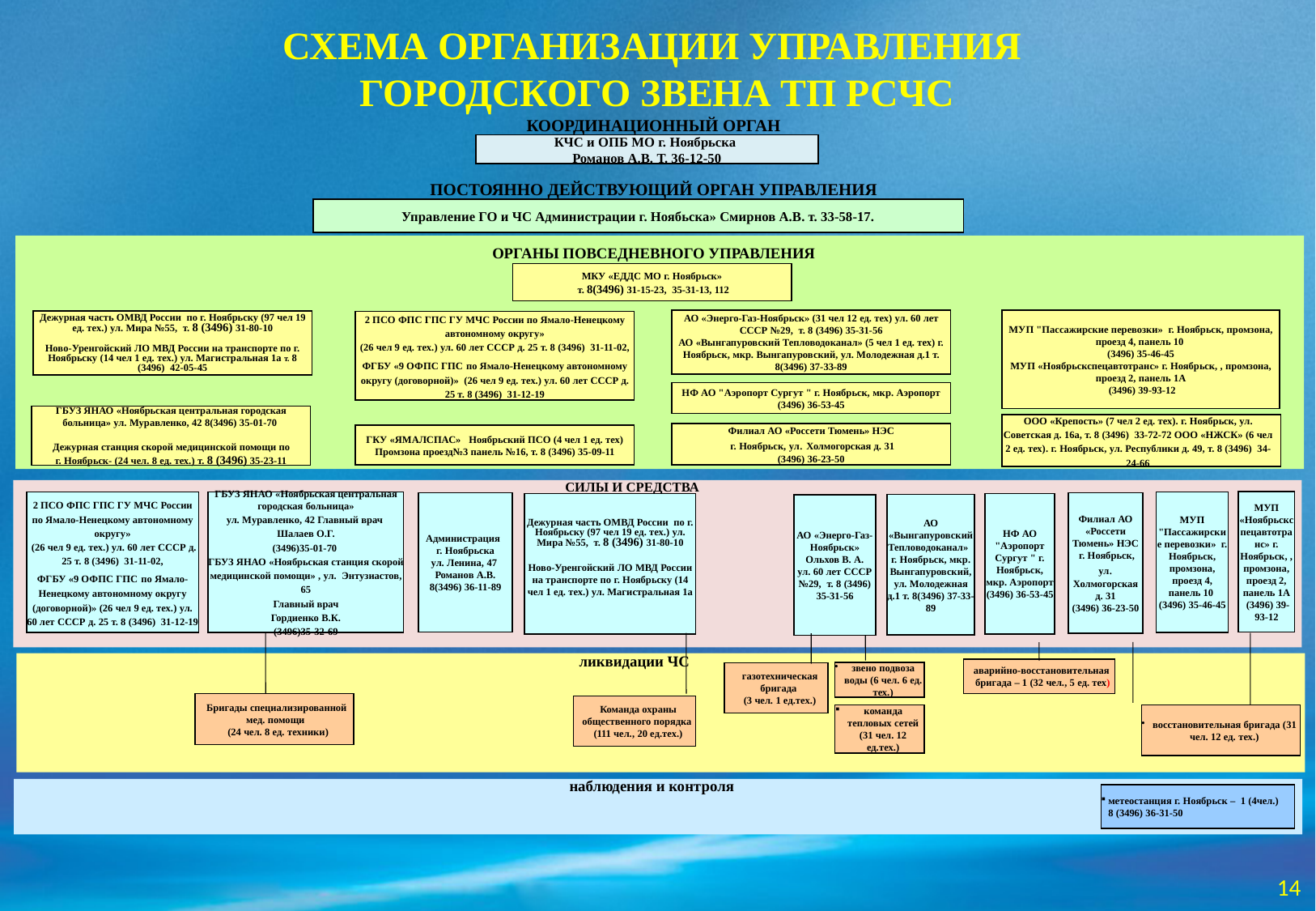

СХЕМА ОРГАНИЗАЦИИ УПРАВЛЕНИЯ
ГОРОДСКОГО ЗВЕНА ТП РСЧС
КООРДИНАЦИОННЫЙ ОРГАН
КЧС и ОПБ МО г. Ноябрьска
Романов А.В. Т. 36-12-50

ПОСТОЯННО ДЕЙСТВУЮЩИЙ ОРГАН УПРАВЛЕНИЯ
Управление ГО и ЧС Администрации г. Ноябьска» Смирнов А.В. т. 33-58-17.

ОРГАНЫ ПОВСЕДНЕВНОГО УПРАВЛЕНИЯ
МКУ «ЕДДС МО г. Ноябрьск»
 т. 8(3496) 31-15-23,  35-31-13, 112
АО «Энерго-Газ-Ноябрьск» (31 чел 12 ед. тех) ул. 60 лет СССР №29,  т. 8 (3496) 35-31-56
АО «Вынгапуровский Тепловодоканал» (5 чел 1 ед. тех) г. Ноябрьск, мкр. Вынгапуровский, ул. Молодежная д.1 т. 8(3496) 37-33-89
МУП "Пассажирские перевозки»  г. Ноябрьск, промзона, проезд 4, панель 10
(3496) 35-46-45
МУП «Ноябрьскспецавтотранс» г. Ноябрьск, , промзона, проезд 2, панель 1А
 (3496) 39-93-12
Дежурная часть ОМВД России  по г. Ноябрьску (97 чел 19 ед. тех.) ул. Мира №55,  т. 8 (3496) 31-80-10

Ново-Уренгойский ЛО МВД России на транспорте по г. Ноябрьску (14 чел 1 ед. тех.) ул. Магистральная 1а т. 8 (3496)  42-05-45
2 ПСО ФПС ГПС ГУ МЧС России по Ямало-Ненецкому автономному округу»
(26 чел 9 ед. тех.) ул. 60 лет СССР д. 25 т. 8 (3496)  31-11-02,
ФГБУ «9 ОФПС ГПС по Ямало-Ненецкому автономному округу (договорной)»  (26 чел 9 ед. тех.) ул. 60 лет СССР д. 25 т. 8 (3496)  31-12-19
НФ АО "Аэропорт Сургут " г. Ноябрьск, мкр. Аэропорт
(3496) 36-53-45
ГБУЗ ЯНАО «Ноябрьская центральная городская больница» ул. Муравленко, 42 8(3496) 35-01-70

Дежурная станция скорой медицинской помощи по
г. Ноябрьск- (24 чел. 8 ед. тех.) т. 8 (3496) 35-23-11
ООО «Крепость» (7 чел 2 ед. тех). г. Ноябрьск, ул. Советская д. 16а, т. 8 (3496)  33-72-72 ООО «НЖСК» (6 чел 2 ед. тех). г. Ноябрьск, ул. Республики д. 49, т. 8 (3496)  34-24-66
Филиал АО «Россети Тюмень» НЭС
 г. Ноябрьск, ул. Холмогорская д. 31
(3496) 36-23-50
ГКУ «ЯМАЛСПАС»   Ноябрьский ПСО (4 чел 1 ед. тех) Промзона проезд№3 панель №16, т. 8 (3496) 35-09-11
СИЛЫ И СРЕДСТВА

МУП «Ноябрьскспецавтотранс» г. Ноябрьск, , промзона, проезд 2, панель 1А
 (3496) 39-93-12
МУП "Пассажирские перевозки»  г. Ноябрьск, промзона, проезд 4, панель 10
(3496) 35-46-45
2 ПСО ФПС ГПС ГУ МЧС России по Ямало-Ненецкому автономному округу»
 (26 чел 9 ед. тех.) ул. 60 лет СССР д. 25 т. 8 (3496)  31-11-02,
ФГБУ «9 ОФПС ГПС по Ямало-Ненецкому автономному округу (договорной)» (26 чел 9 ед. тех.) ул. 60 лет СССР д. 25 т. 8 (3496)  31-12-19
ГБУЗ ЯНАО «Ноябрьская центральная городская больница»
ул. Муравленко, 42 Главный врач
Шалаев О.Г.
(3496)35-01-70
ГБУЗ ЯНАО «Ноябрьская станция скорой медицинской помощи» , ул.  Энтузиастов, 65
Главный врач
Гордиенко В.К.
(3496)35-32-69
Администрация
г. Ноябрьска
ул. Ленина, 47
Романов А.В.
8(3496) 36-11-89
Филиал АО «Россети Тюмень» НЭС
 г. Ноябрьск, ул. Холмогорская д. 31
(3496) 36-23-50
Дежурная часть ОМВД России  по г. Ноябрьску (97 чел 19 ед. тех.) ул. Мира №55,  т. 8 (3496) 31-80-10

Ново-Уренгойский ЛО МВД России на транспорте по г. Ноябрьску (14 чел 1 ед. тех.) ул. Магистральная 1а

НФ АО "Аэропорт Сургут " г. Ноябрьск, мкр. Аэропорт
(3496) 36-53-45
АО «Вынгапуровский Тепловодоканал»   г. Ноябрьск, мкр. Вынгапуровский, ул. Молодежная д.1 т. 8(3496) 37-33-89
АО «Энерго-Газ-Ноябрьск» Ольхов В. А.
ул. 60 лет СССР №29,  т. 8 (3496) 35-31-56

ликвидации ЧС

аварийно-восстановительная
бригада – 1 (32 чел., 5 ед. тех)
звено подвоза воды (6 чел. 6 ед. тех.)
газотехническая бригада
(3 чел. 1 ед.тех.)
Бригады специализированной
мед. помощи
(24 чел. 8 ед. техники)
Команда охраны общественного порядка
(111 чел., 20 ед.тех.)
команда тепловых сетей
(31 чел. 12 ед.тех.)
восстановительная бригада (31 чел. 12 ед. тех.)
наблюдения и контроля

метеостанция г. Ноябрьск –  1 (4чел.)
8 (3496) 36-31-50
14